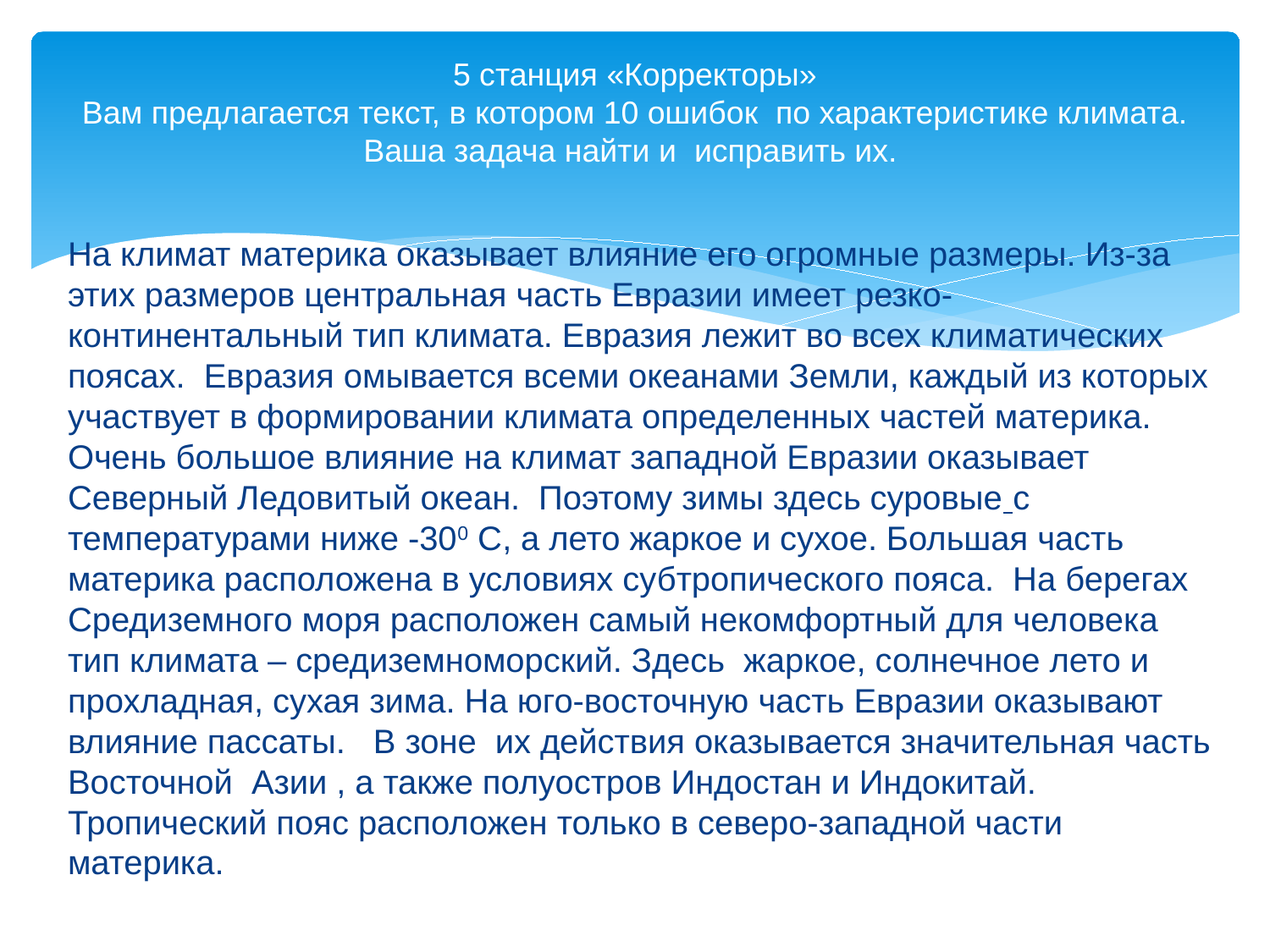

# 5 станция «Корректоры» Вам предлагается текст, в котором 10 ошибок  по характеристике климата. Ваша задача найти и  исправить их.
На климат материка оказывает влияние его огромные размеры. Из-за этих размеров центральная часть Евразии имеет резко-континентальный тип климата. Евразия лежит во всех климатических поясах.  Евразия омывается всеми океанами Земли, каждый из которых участвует в формировании климата определенных частей материка. Очень большое влияние на климат западной Евразии оказывает Северный Ледовитый океан.  Поэтому зимы здесь суровые с температурами ниже -300 С, а лето жаркое и сухое. Большая часть материка расположена в условиях субтропического пояса.  На берегах Средиземного моря расположен самый некомфортный для человека тип климата – средиземноморский. Здесь  жаркое, солнечное лето и прохладная, сухая зима. На юго-восточную часть Евразии оказывают влияние пассаты.   В зоне  их действия оказывается значительная часть Восточной  Азии , а также полуостров Индостан и Индокитай. Тропический пояс расположен только в северо-западной части материка.